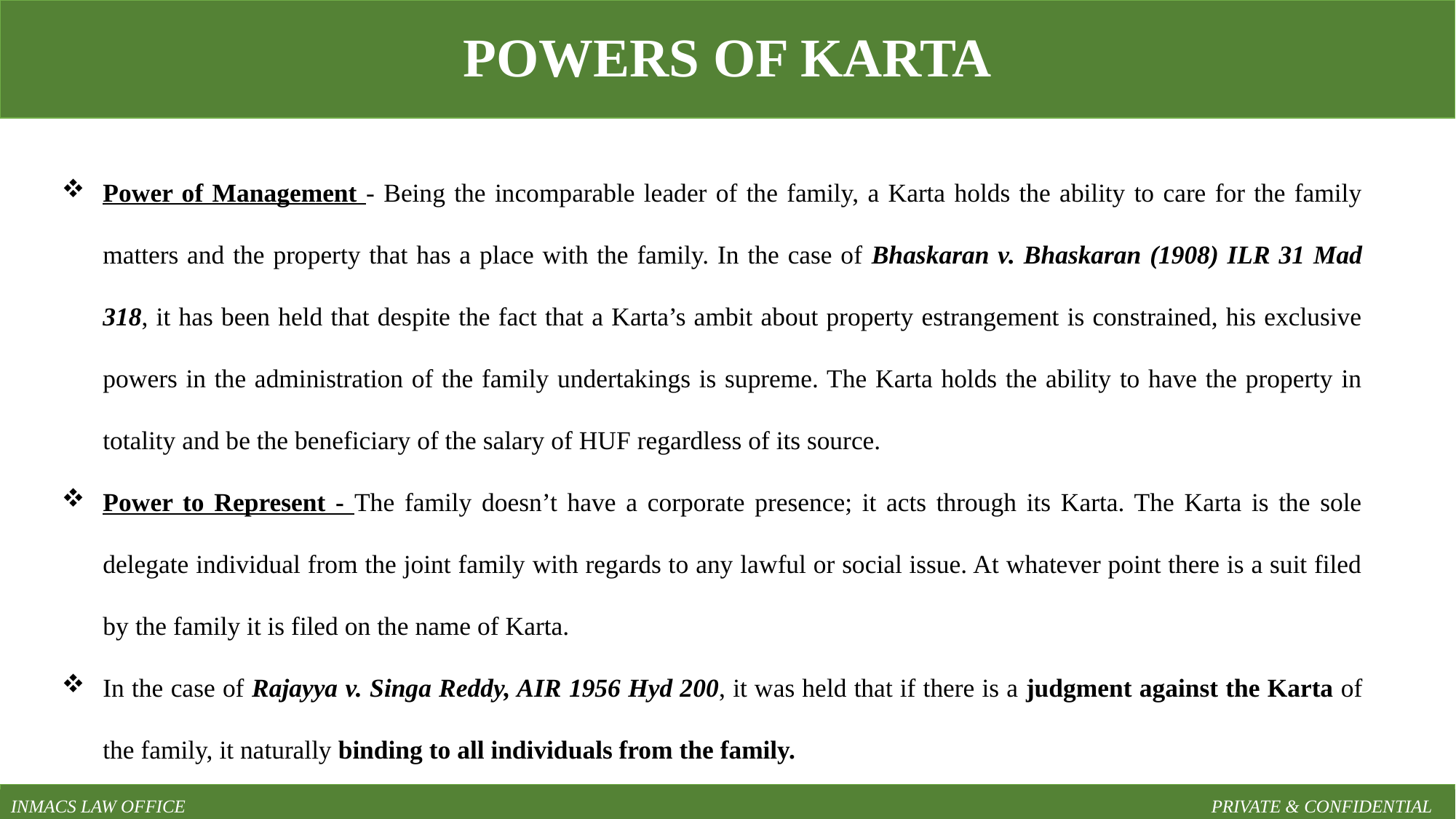

POWERS OF KARTA
Power of Management - Being the incomparable leader of the family, a Karta holds the ability to care for the family matters and the property that has a place with the family. In the case of Bhaskaran v. Bhaskaran (1908) ILR 31 Mad 318, it has been held that despite the fact that a Karta’s ambit about property estrangement is constrained, his exclusive powers in the administration of the family undertakings is supreme. The Karta holds the ability to have the property in totality and be the beneficiary of the salary of HUF regardless of its source.
Power to Represent - The family doesn’t have a corporate presence; it acts through its Karta. The Karta is the sole delegate individual from the joint family with regards to any lawful or social issue. At whatever point there is a suit filed by the family it is filed on the name of Karta.
In the case of Rajayya v. Singa Reddy, AIR 1956 Hyd 200, it was held that if there is a judgment against the Karta of the family, it naturally binding to all individuals from the family.

INMACS LAW OFFICE										PRIVATE & CONFIDENTIAL